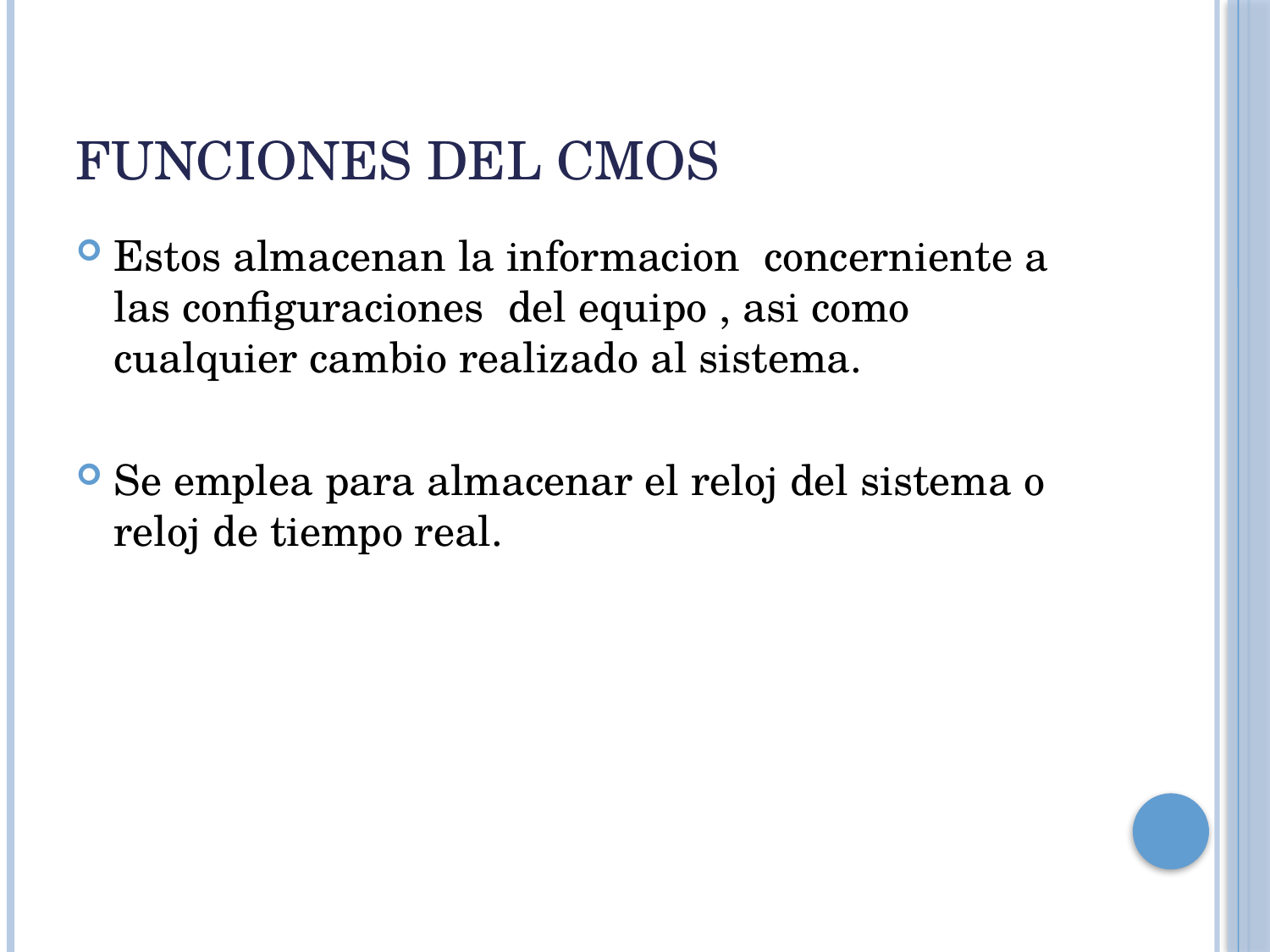

# Funciones del cmos
Estos almacenan la informacion  concerniente a las configuraciones  del equipo , asi como cualquier cambio realizado al sistema.

Se emplea para almacenar el reloj del sistema o reloj de tiempo real.